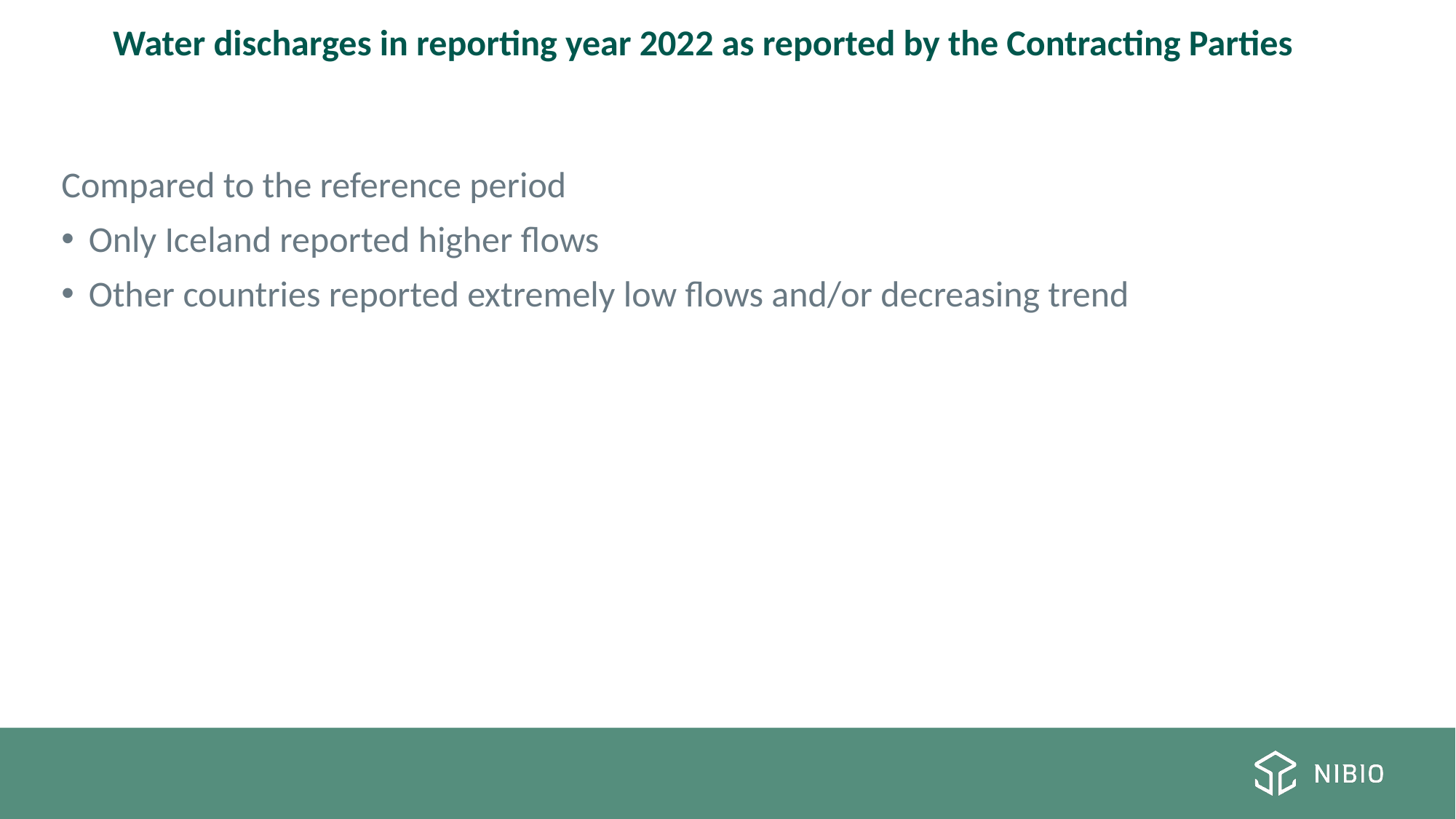

Water discharges in reporting year 2022 as reported by the Contracting Parties
Compared to the reference period
Only Iceland reported higher flows
Other countries reported extremely low flows and/or decreasing trend